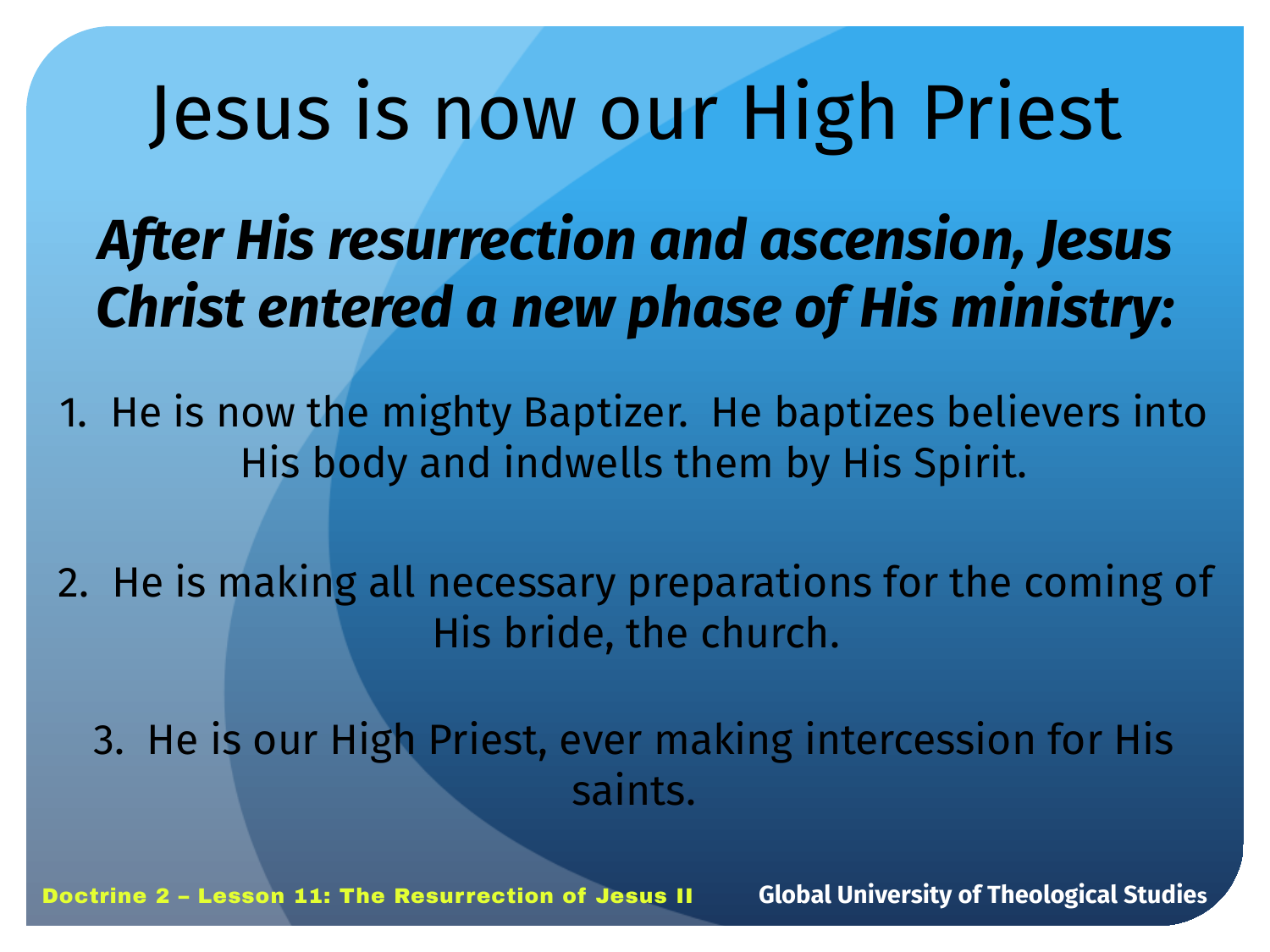

Jesus is now our High Priest
After His resurrection and ascension, Jesus Christ entered a new phase of His ministry:
1.  He is now the mighty Baptizer.  He baptizes believers into His body and indwells them by His Spirit.
2.  He is making all necessary preparations for the coming of His bride, the church.
3.  He is our High Priest, ever making intercession for His saints.
Doctrine 2 – Lesson 11: The Resurrection of Jesus II        Global University of Theological Studies